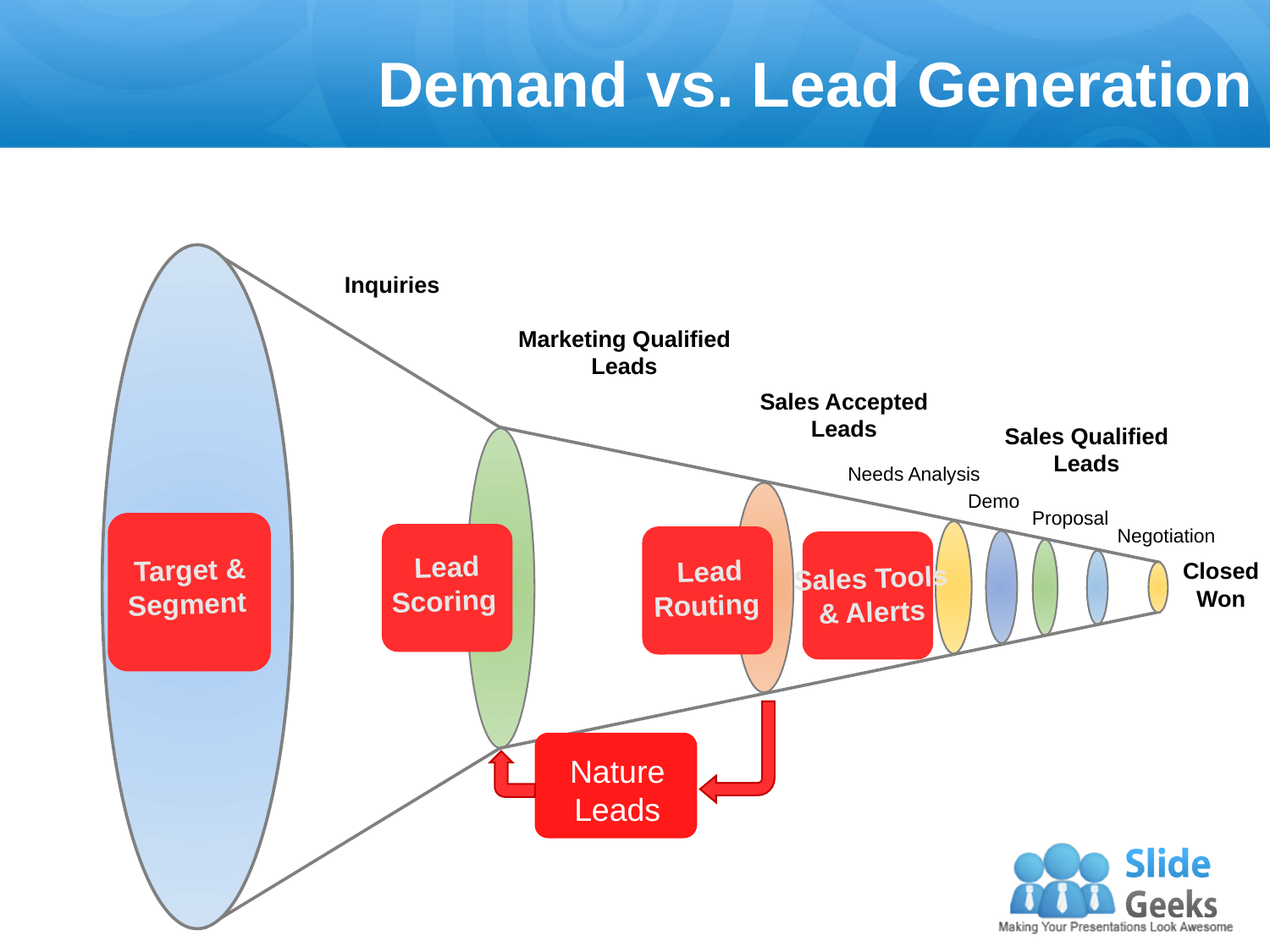

Demand vs. Lead Generation

Inquiries
Marketing Qualified Leads
Sales Accepted Leads
Sales Qualified Leads

Needs Analysis
Demo

Proposal

Negotiation

Lead Scoring
Target & Segment
Lead Routing
Closed Won

Sales Tools & Alerts

Nature Leads